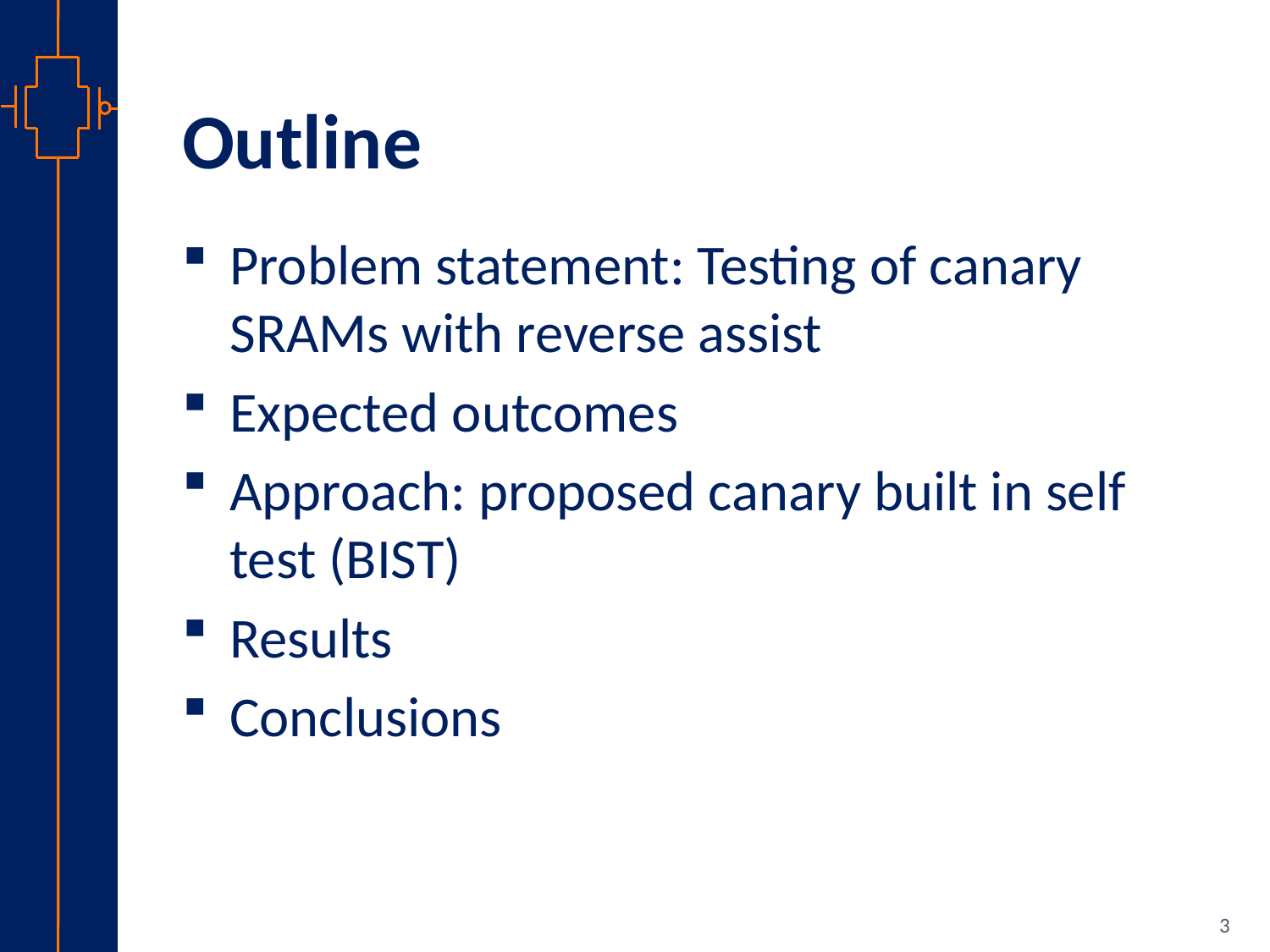

# Outline
Problem statement: Testing of canary SRAMs with reverse assist
Expected outcomes
Approach: proposed canary built in self test (BIST)
Results
Conclusions

3